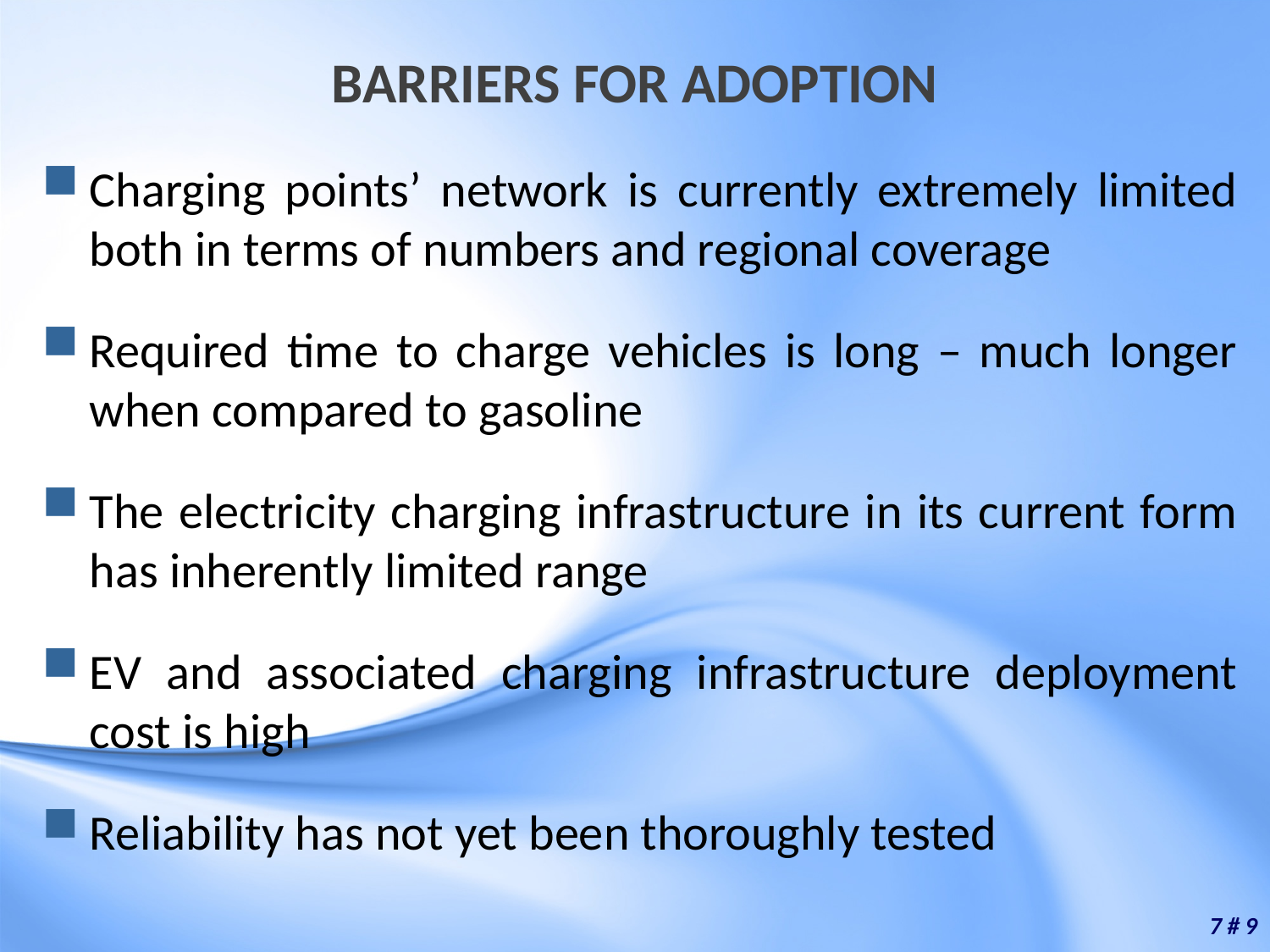

# BARRIERS FOR ADOPTION
Charging points’ network is currently extremely limited both in terms of numbers and regional coverage
Required time to charge vehicles is long – much longer when compared to gasoline
The electricity charging infrastructure in its current form has inherently limited range
EV and associated charging infrastructure deployment cost is high
Reliability has not yet been thoroughly tested

7 # 9